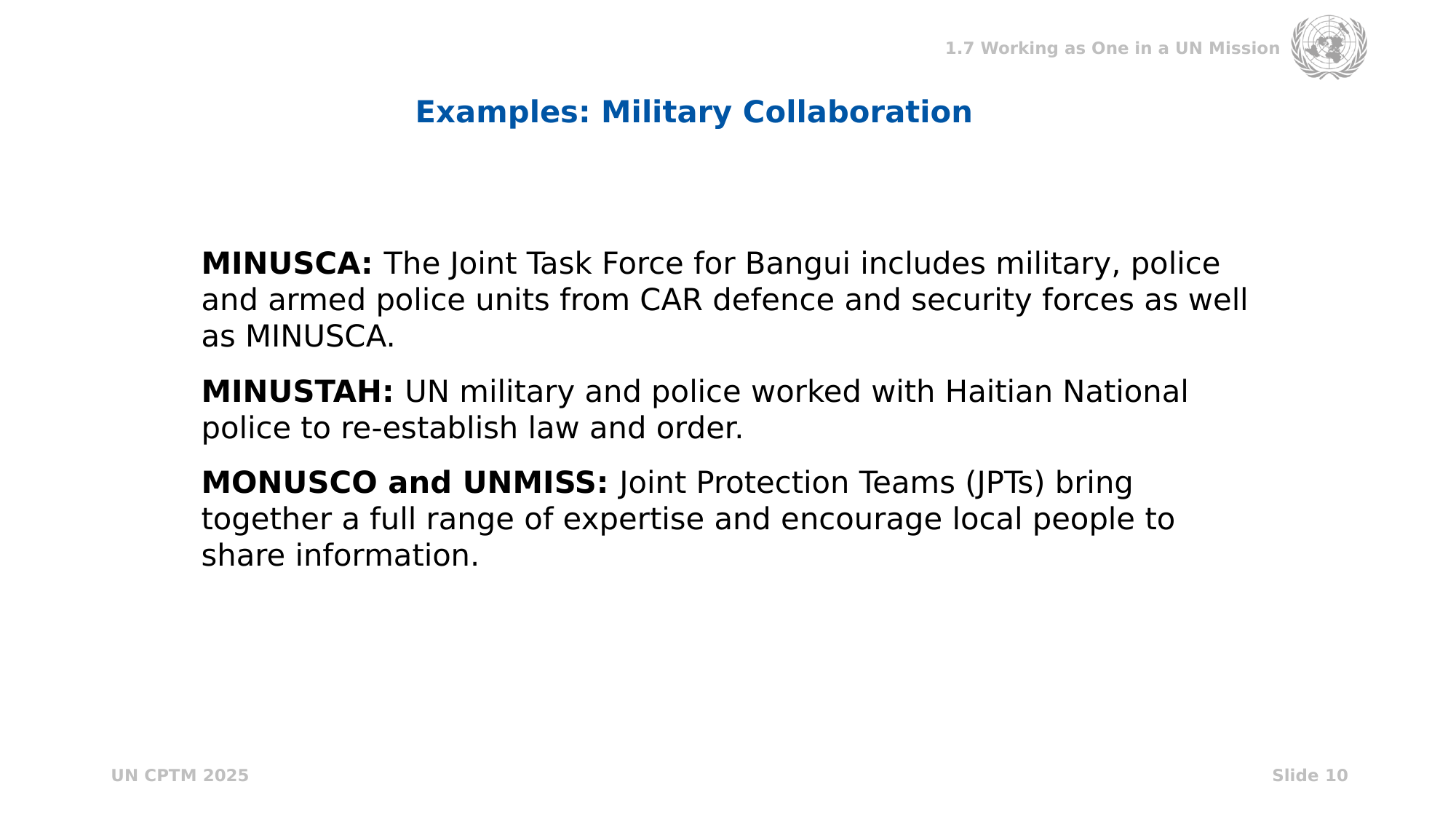

Examples: Military Collaboration
MINUSCA: The Joint Task Force for Bangui includes military, police and armed police units from CAR defence and security forces as well as MINUSCA.
MINUSTAH: UN military and police worked with Haitian National police to re-establish law and order.
MONUSCO and UNMISS: Joint Protection Teams (JPTs) bring together a full range of expertise and encourage local people to share information.